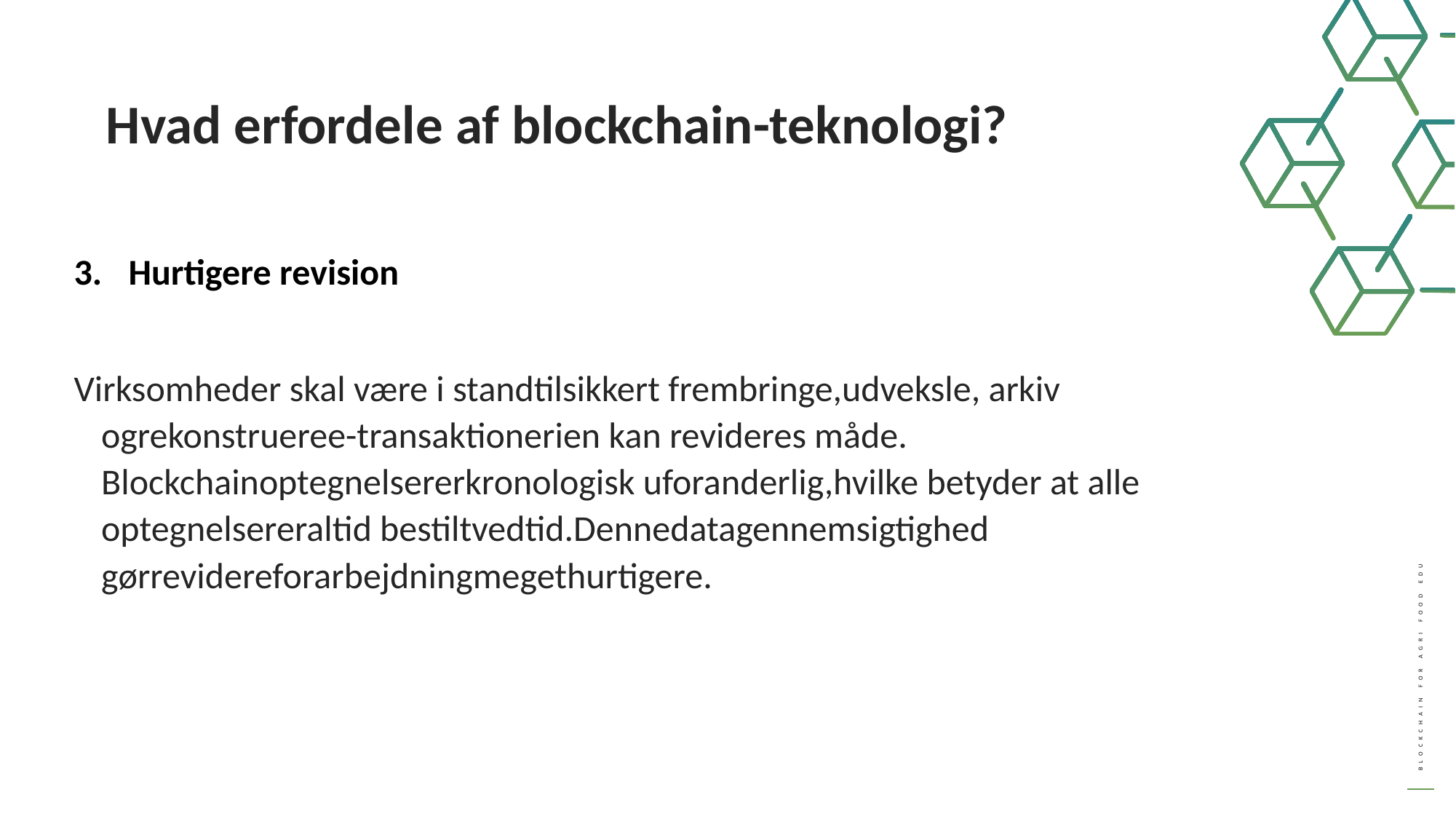

Hvad erfordele af blockchain-teknologi?
Hurtigere revision

Virksomheder skal være i standtilsikkert frembringe,udveksle, arkiv ogrekonstrueree-transaktionerien kan revideres måde. Blockchainoptegnelsererkronologisk uforanderlig,hvilke betyder at alle optegnelsereraltid bestiltvedtid.Dennedatagennemsigtighed gørrevidereforarbejdningmegethurtigere.